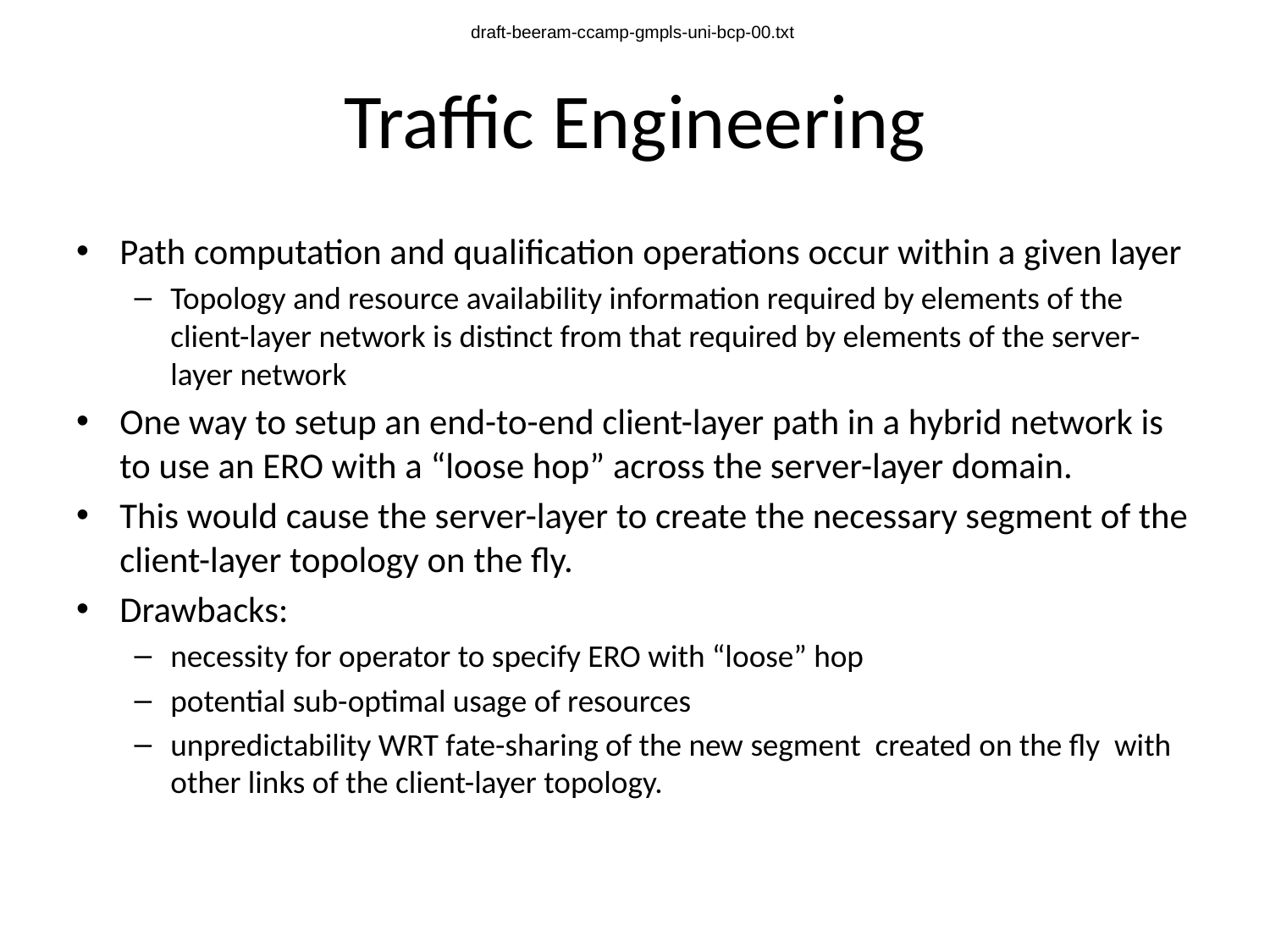

draft-beeram-ccamp-gmpls-uni-bcp-00.txt
# Traffic Engineering
Path computation and qualification operations occur within a given layer
Topology and resource availability information required by elements of the client-layer network is distinct from that required by elements of the server-layer network
One way to setup an end-to-end client-layer path in a hybrid network is to use an ERO with a “loose hop” across the server-layer domain.
This would cause the server-layer to create the necessary segment of the client-layer topology on the fly.
Drawbacks:
necessity for operator to specify ERO with “loose” hop
potential sub-optimal usage of resources
unpredictability WRT fate-sharing of the new segment  created on the fly  with other links of the client-layer topology.